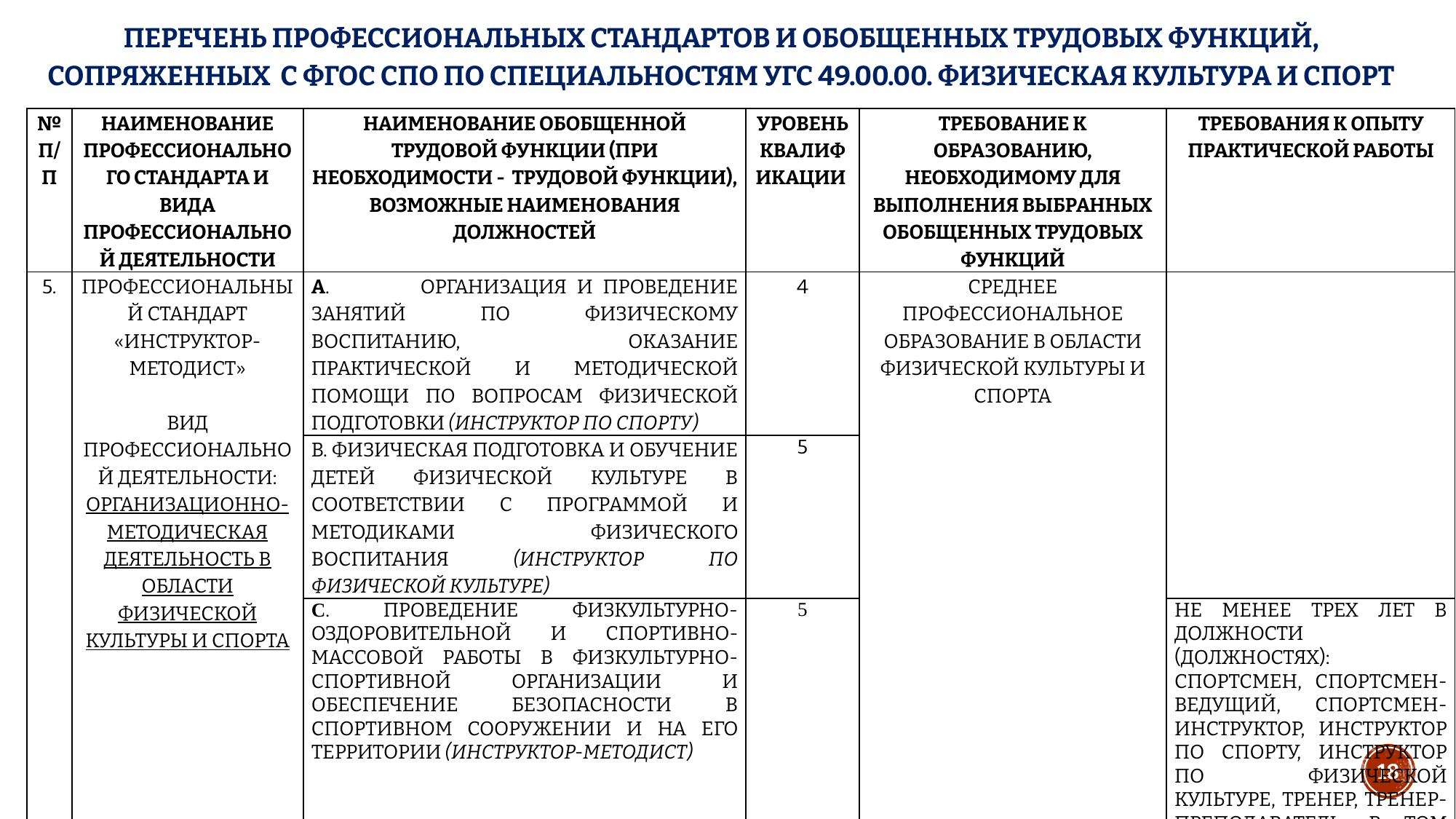

# Перечень профессиональных стандартов и обобщенных трудовых функций, сопряженных  с ФГОС СПО по специальностям УГС 49.00.00. Физическая культура и спорт
| № п/п | Наименование профессионального стандарта и вида профессиональной деятельности | Наименование обобщенной трудовой функции (при необходимости - трудовой функции), возможные наименования должностей | Уровень квалификации | Требование к образованию, необходимому для выполнения выбранных обобщенных трудовых функций | Требования к опыту практической работы |
| --- | --- | --- | --- | --- | --- |
| 5. | Профессиональный стандарт «Инструктор-методист» Вид профессиональной деятельности: Организационно-методическая деятельность в области физической культуры и спорта | А. Организация и проведение занятий по физическому воспитанию, оказание практической и методической помощи по вопросам физической подготовки (инструктор по спорту) | 4 | Среднее профессиональное образование в области физической культуры и спорта |  |
|  |  | В. Физическая подготовка и обучение детей физической культуре в соответствии с программой и методиками физического воспитания (инструктор по физической культуре) | 5 |  |  |
|  |  | С. Проведение физкультурно-оздоровительной и спортивно-массовой работы в физкультурно-спортивной организации и обеспечение безопасности в спортивном сооружении и на его территории (инструктор-методист) | 5 |  | Не менее трех лет в должности (должностях): спортсмен, спортсмен-ведущий, спортсмен-инструктор, инструктор по спорту, инструктор по физической культуре, тренер, тренер-преподаватель, в том числе старший |
18